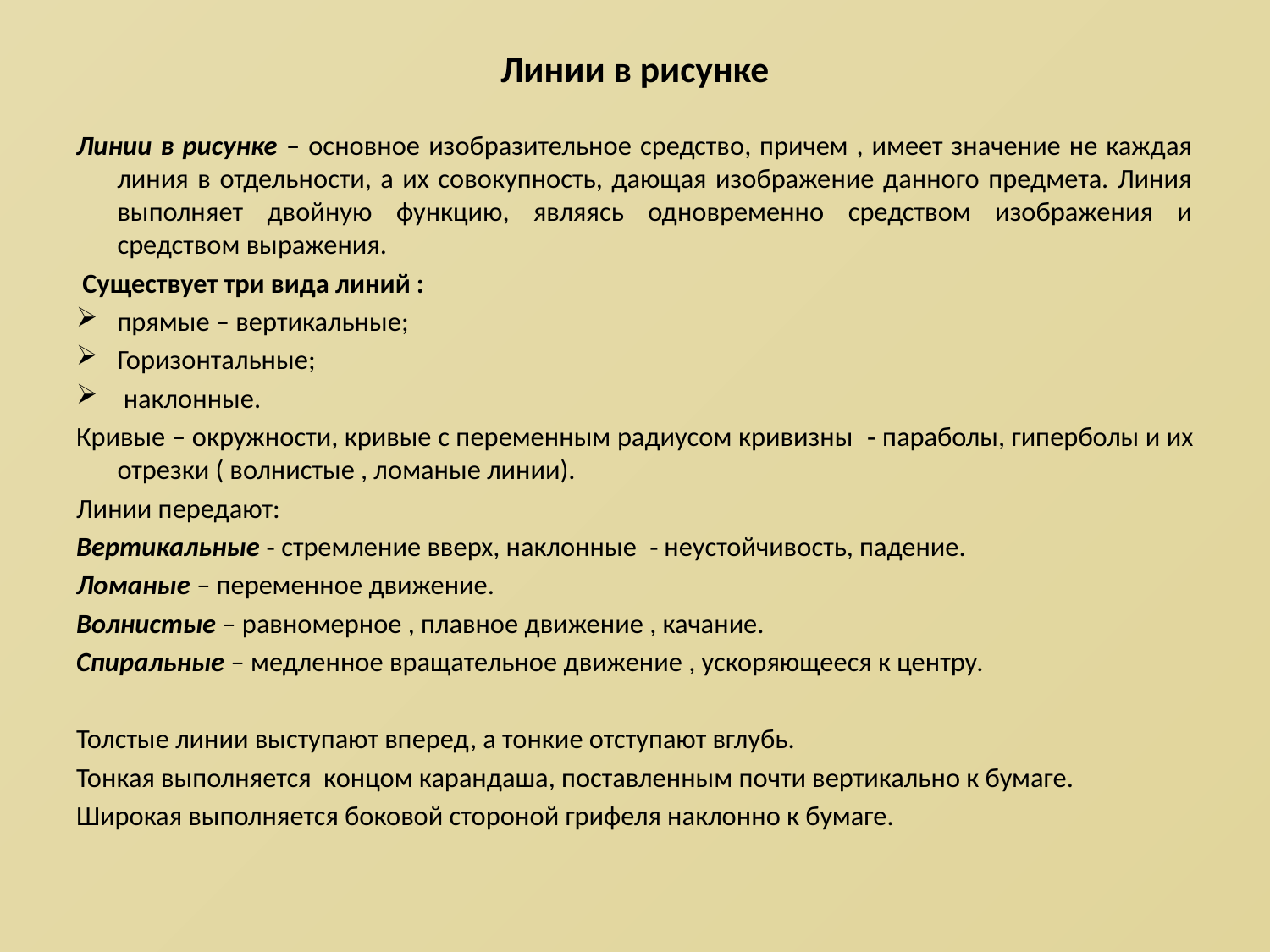

Линии в рисунке

Линии в рисунке – основное изобразительное средство, причем , имеет значение не каждая линия в отдельности, а их совокупность, дающая изображение данного предмета. Линия выполняет двойную функцию, являясь одновременно средством изображения и средством выражения.
 Существует три вида линий :
прямые – вертикальные;
Горизонтальные;
 наклонные.
Кривые – окружности, кривые с переменным радиусом кривизны  ‑ параболы, гиперболы и их отрезки ( волнистые , ломаные линии).
Линии передают:
Вертикальные ‑ стремление вверх, наклонные  ‑ неустойчивость, падение.
Ломаные – переменное движение.
Волнистые – равномерное , плавное движение , качание.
Спиральные – медленное вращательное движение , ускоряющееся к центру.

Толстые линии выступают вперед, а тонкие отступают вглубь.
Тонкая выполняется  концом карандаша, поставленным почти вертикально к бумаге.
Широкая выполняется боковой стороной грифеля наклонно к бумаге.